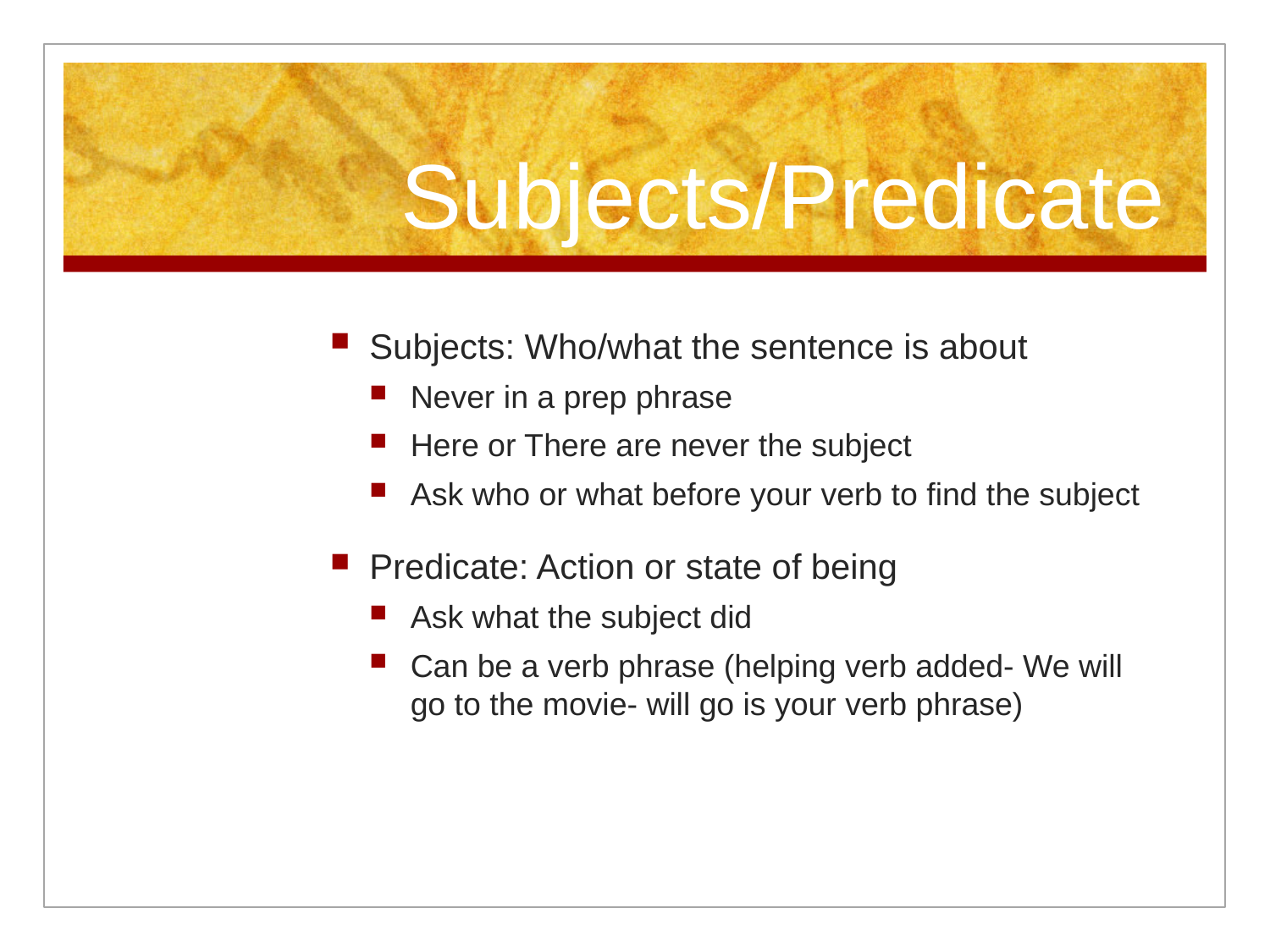

# Subjects/Predicate
Subjects: Who/what the sentence is about
Never in a prep phrase
Here or There are never the subject
Ask who or what before your verb to find the subject
Predicate: Action or state of being
Ask what the subject did
Can be a verb phrase (helping verb added- We will go to the movie- will go is your verb phrase)